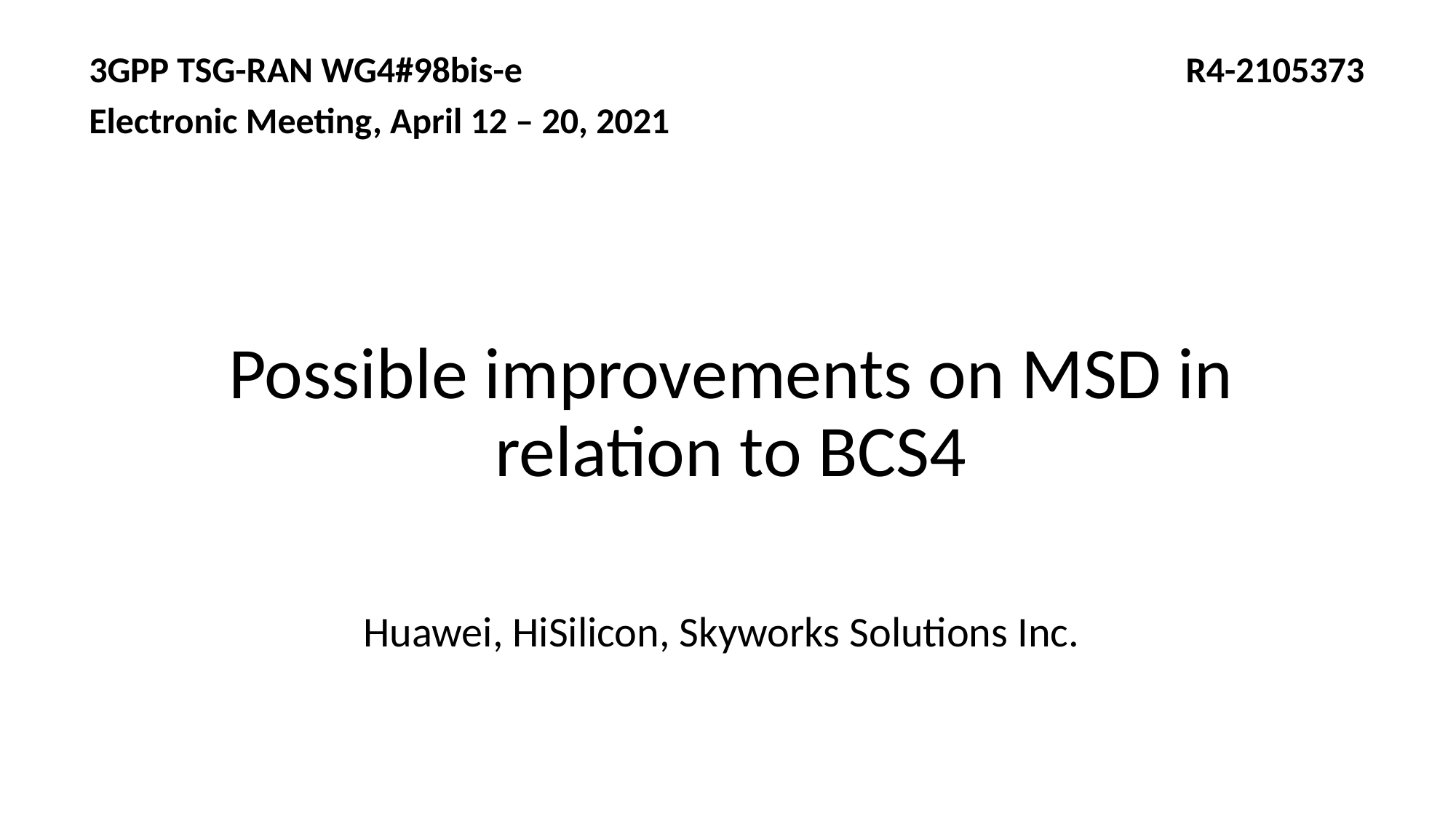

3GPP TSG-RAN WG4#98bis-e                                                                                 R4-2105373
Electronic Meeting, April 12 – 20, 2021
# Possible improvements on MSD in relation to BCS4
Huawei, HiSilicon, Skyworks Solutions Inc.